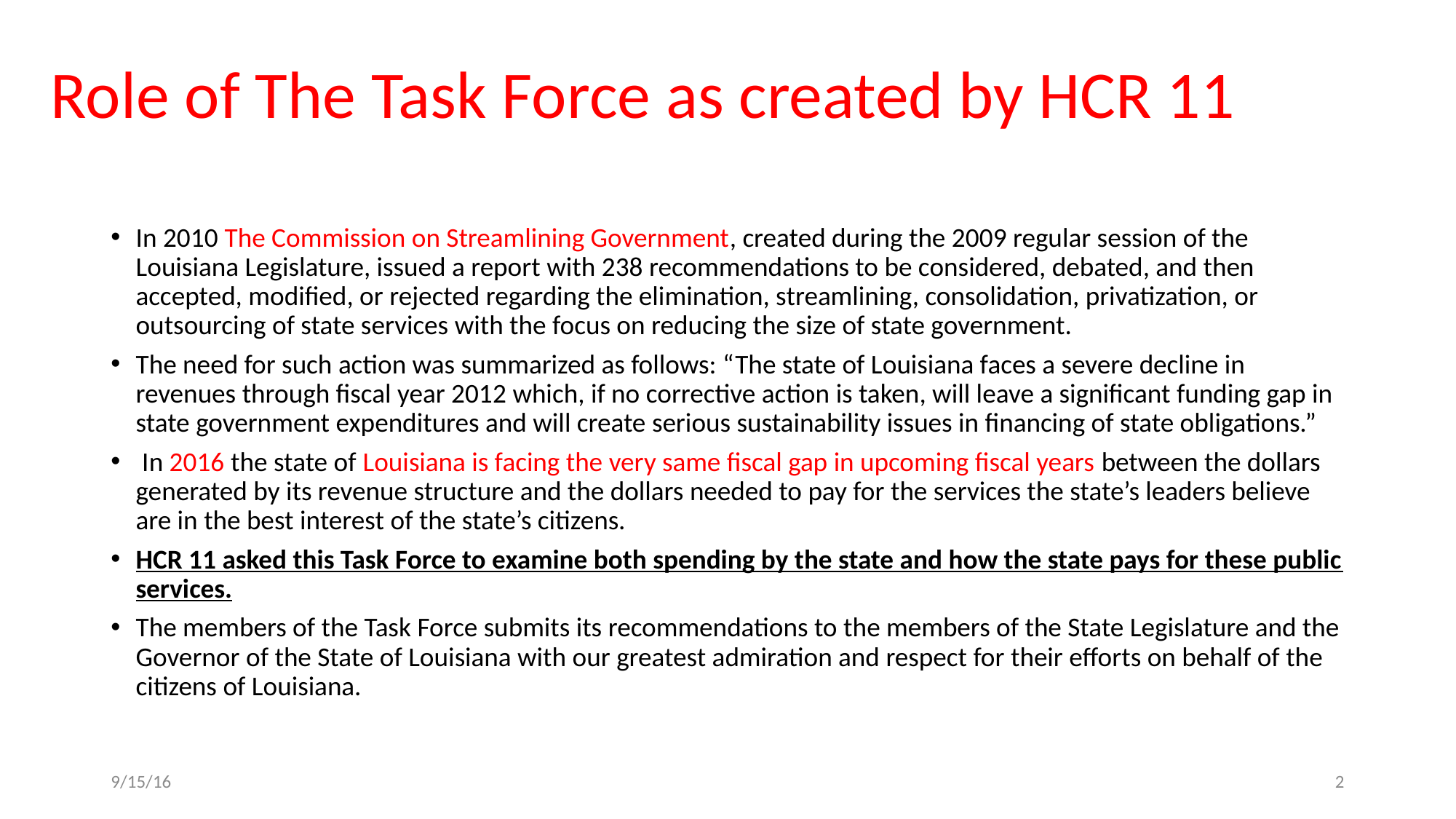

# Role of The Task Force as created by HCR 11
In 2010 The Commission on Streamlining Government, created during the 2009 regular session of the Louisiana Legislature, issued a report with 238 recommendations to be considered, debated, and then accepted, modified, or rejected regarding the elimination, streamlining, consolidation, privatization, or outsourcing of state services with the focus on reducing the size of state government.
The need for such action was summarized as follows: “The state of Louisiana faces a severe decline in revenues through fiscal year 2012 which, if no corrective action is taken, will leave a significant funding gap in state government expenditures and will create serious sustainability issues in financing of state obligations.”
 In 2016 the state of Louisiana is facing the very same fiscal gap in upcoming fiscal years between the dollars generated by its revenue structure and the dollars needed to pay for the services the state’s leaders believe are in the best interest of the state’s citizens.
HCR 11 asked this Task Force to examine both spending by the state and how the state pays for these public services.
The members of the Task Force submits its recommendations to the members of the State Legislature and the Governor of the State of Louisiana with our greatest admiration and respect for their efforts on behalf of the citizens of Louisiana.
9/15/16
2